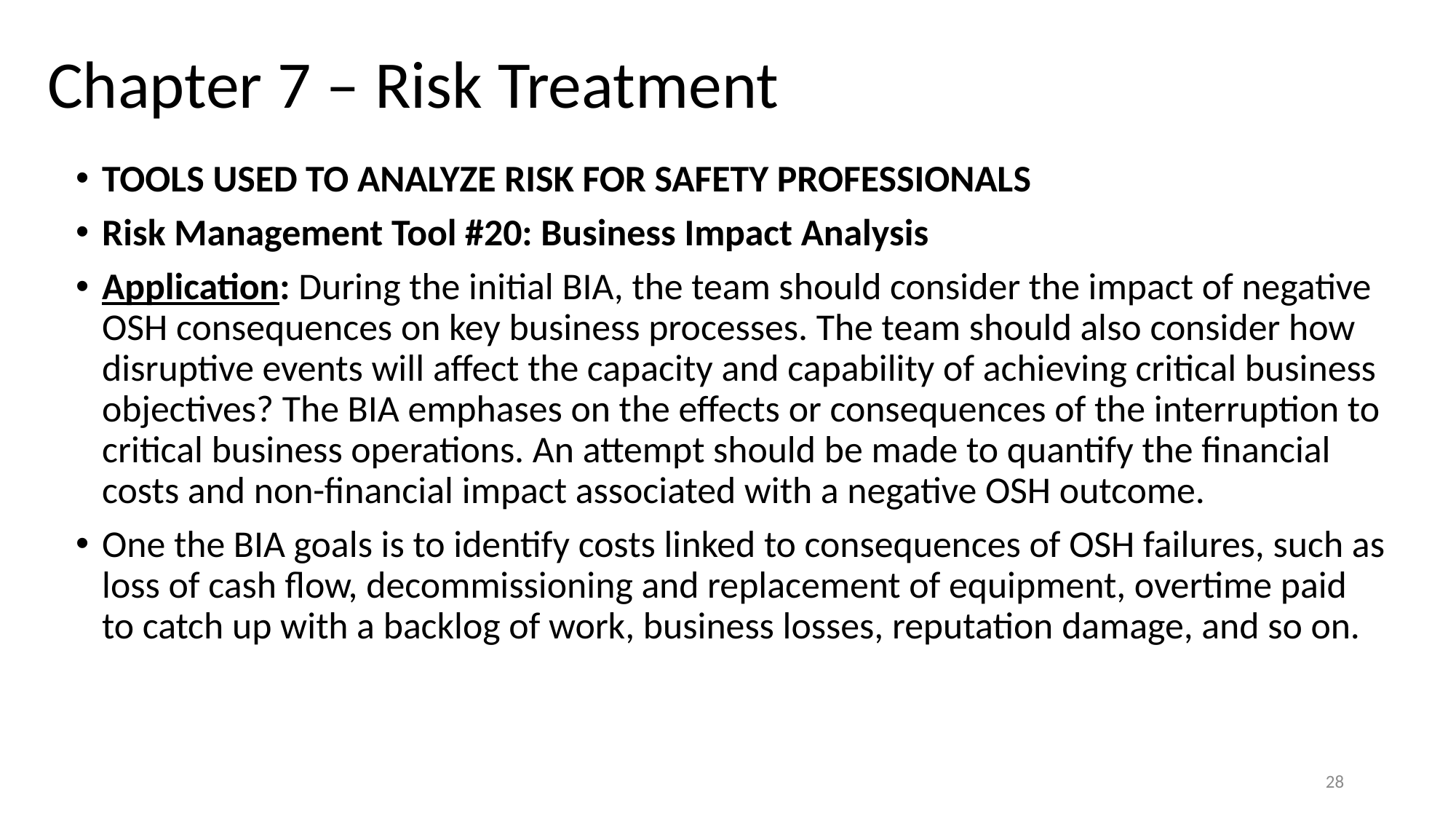

# Chapter 7 – Risk Treatment
TOOLS USED TO ANALYZE RISK FOR SAFETY PROFESSIONALS
Risk Management Tool #20: Business Impact Analysis
Application: During the initial BIA, the team should consider the impact of negative OSH consequences on key business processes. The team should also consider how disruptive events will affect the capacity and capability of achieving critical business objectives? The BIA emphases on the effects or consequences of the interruption to critical business operations. An attempt should be made to quantify the financial costs and non-financial impact associated with a negative OSH outcome.
One the BIA goals is to identify costs linked to consequences of OSH failures, such as loss of cash flow, decommissioning and replacement of equipment, overtime paid to catch up with a backlog of work, business losses, reputation damage, and so on.
28